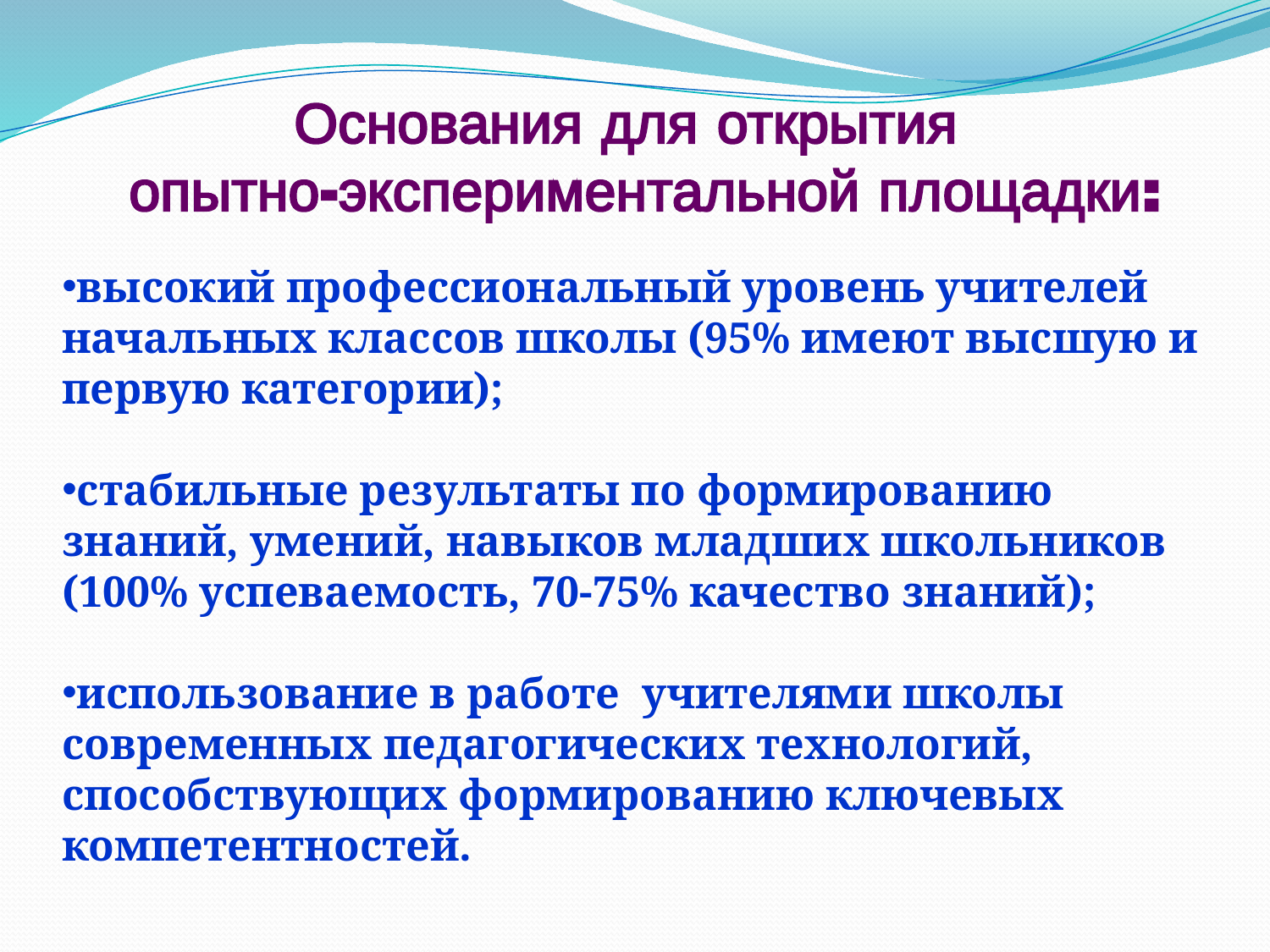

Основания для открытия
опытно-экспериментальной площадки:

высокий профессиональный уровень учителей начальных классов школы (95% имеют высшую и первую категории);

стабильные результаты по формированию знаний, умений, навыков младших школьников
(100% успеваемость, 70-75% качество знаний);

использование в работе  учителями школы современных педагогических технологий, способствующих формированию ключевых компетентностей.